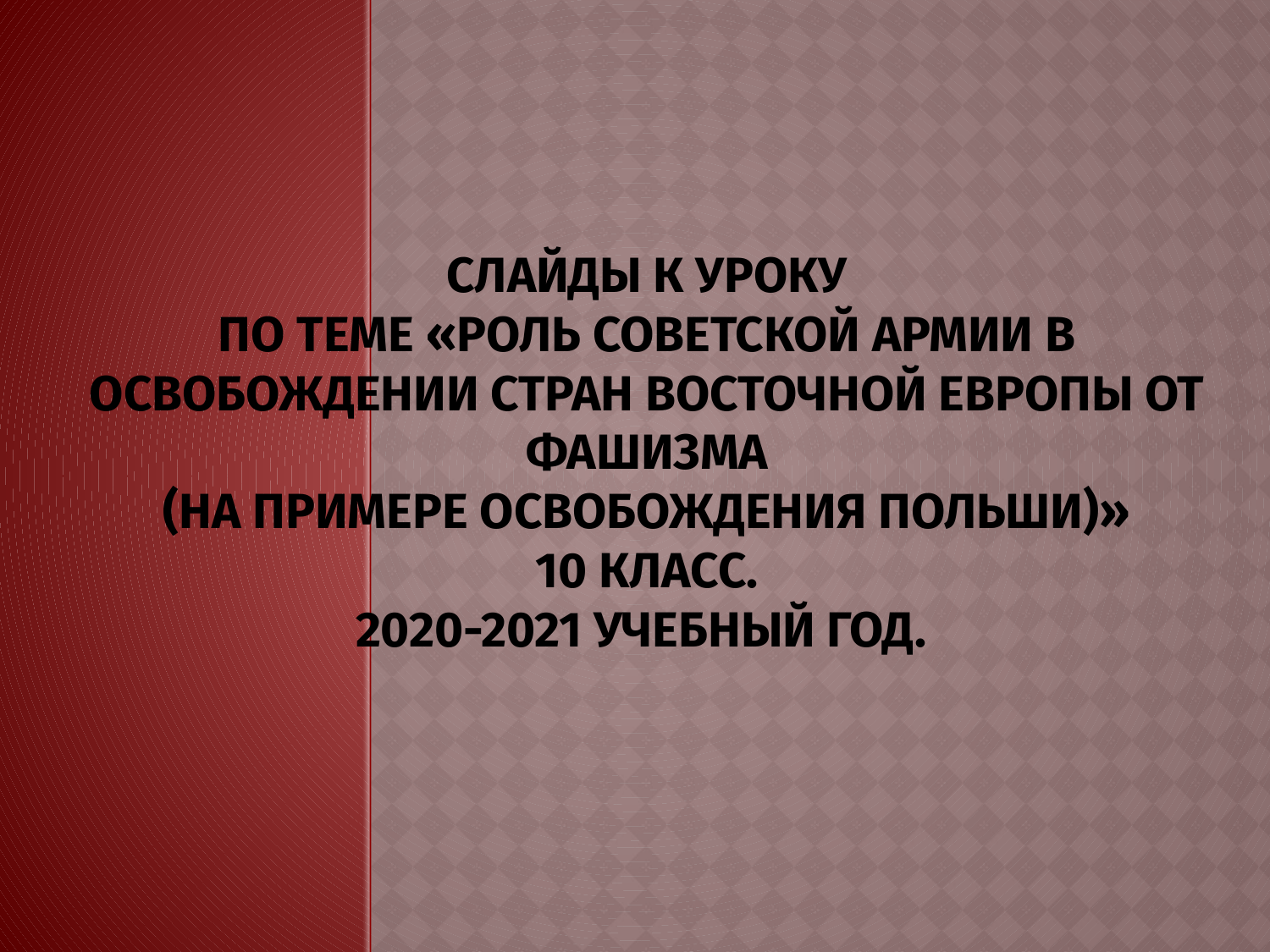

# Слайды к уроку по теме «Роль Советской армии в освобождении стран Восточной Европы от фашизма (на примере освобождения Польши)» 10 класс. 2020-2021 учебный год.